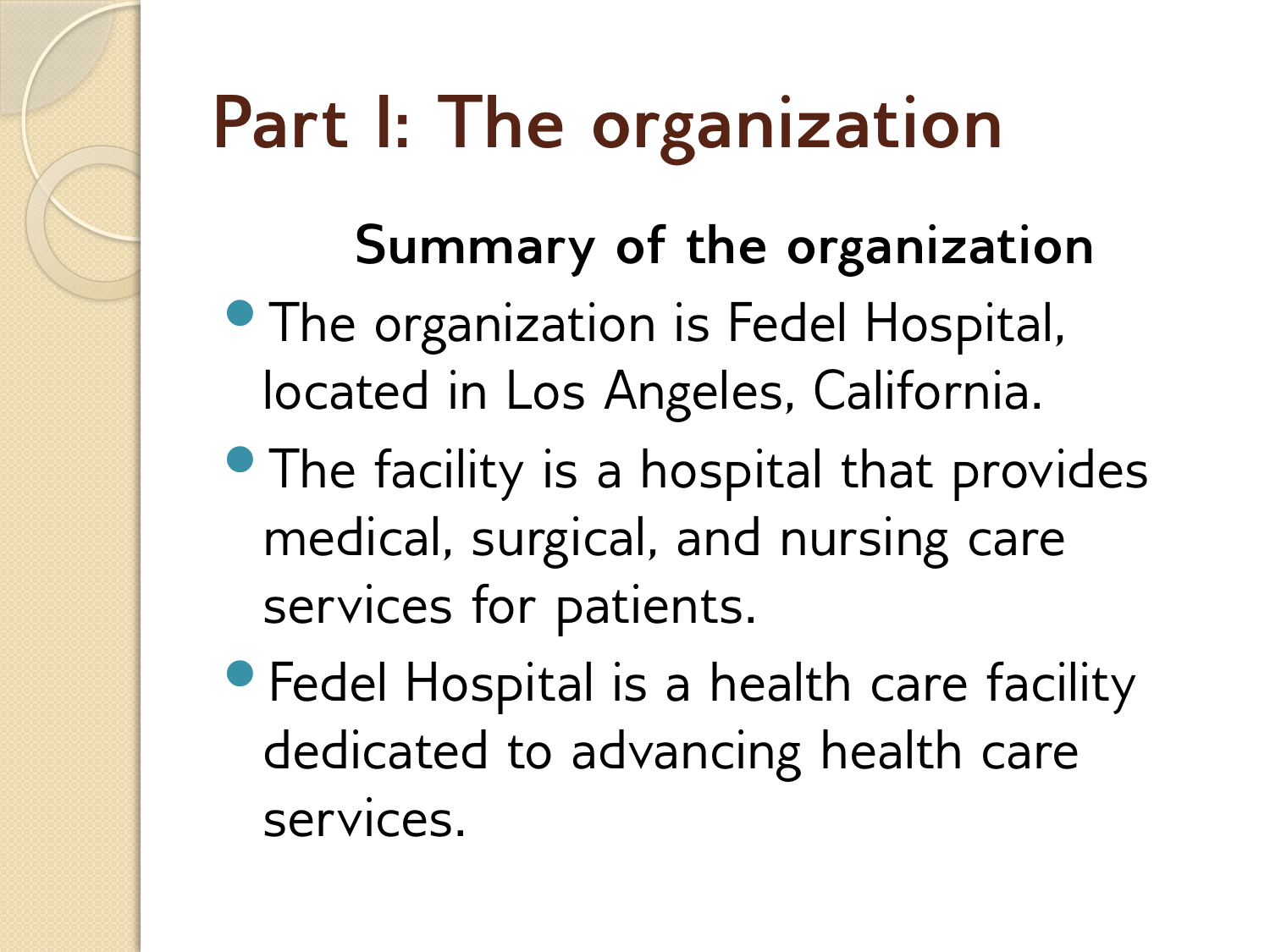

# Part I: The organization
Summary of the organization
The organization is Fedel Hospital, located in Los Angeles, California.
The facility is a hospital that provides medical, surgical, and nursing care services for patients.
Fedel Hospital is a health care facility dedicated to advancing health care services.